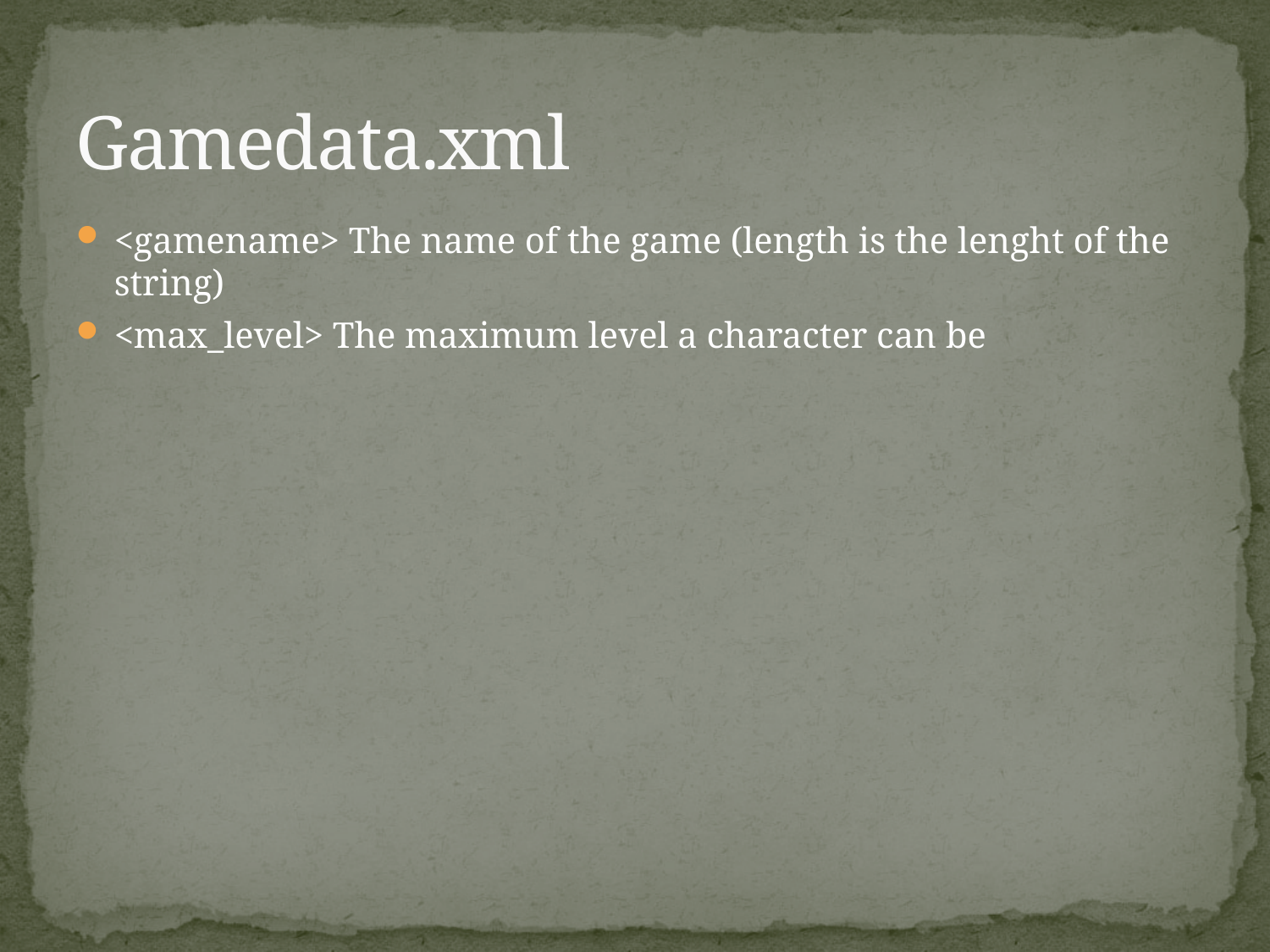

# Gamedata.xml
<gamename> The name of the game (length is the lenght of the string)
<max_level> The maximum level a character can be